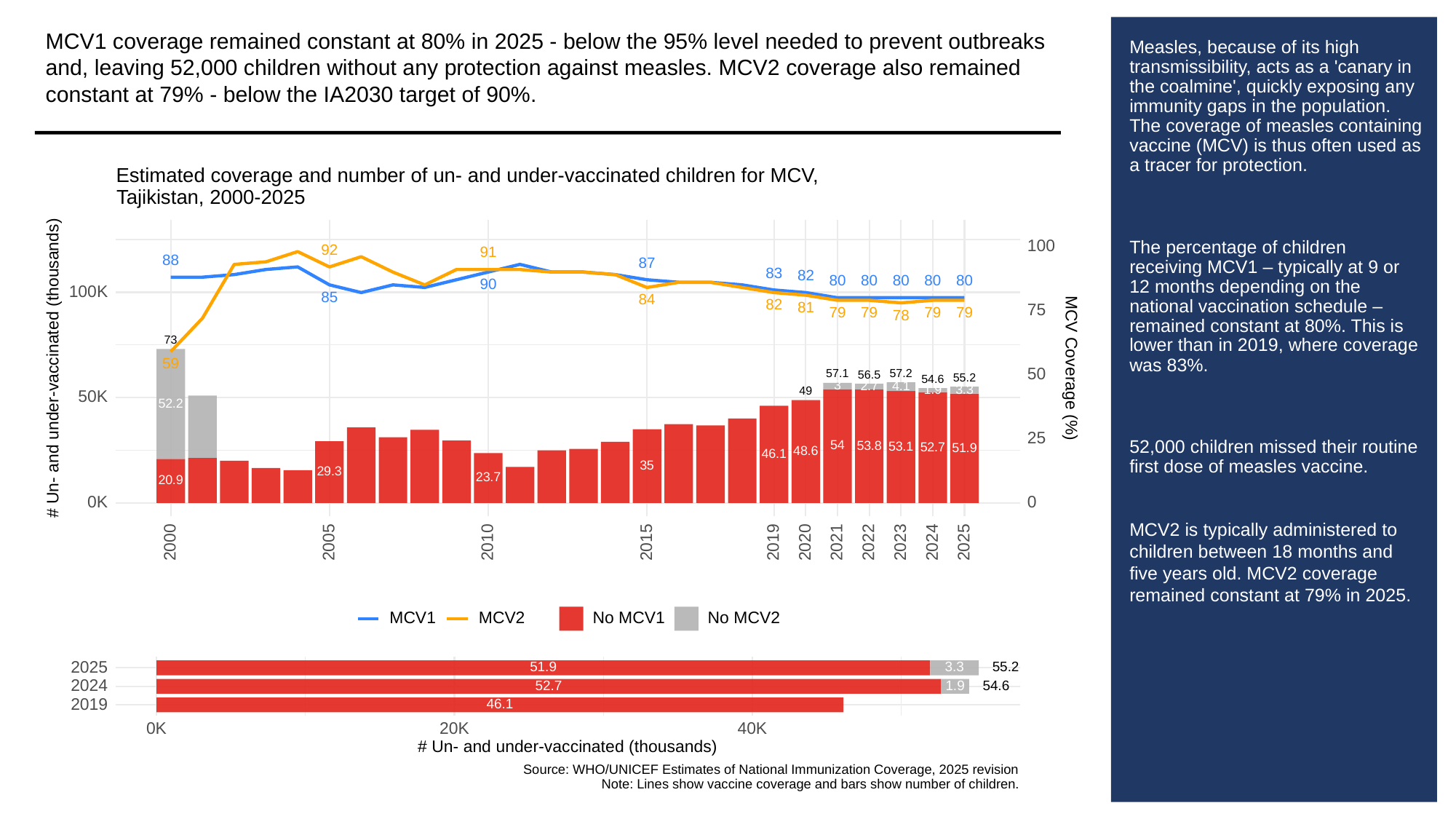

MCV1 coverage remained constant at 80% in 2025 - below the 95% level needed to prevent outbreaks and, leaving 52,000 children without any protection against measles. MCV2 coverage also remained constant at 79% - below the IA2030 target of 90%.
# Measles, because of its high transmissibility, acts as a 'canary in the coalmine', quickly exposing any immunity gaps in the population. The coverage of measles containing vaccine (MCV) is thus often used as a tracer for protection.

The percentage of children receiving MCV1 – typically at 9 or 12 months depending on the national vaccination schedule – remained constant at 80%. This is lower than in 2019, where coverage was 83%.

52,000 children missed their routine first dose of measles vaccine.

MCV2 is typically administered to children between 18 months and five years old. MCV2 coverage remained constant at 79% in 2025.

Estimated coverage and number of un- and under-vaccinated children for MCV,
Tajikistan, 2000-2025

100
92
91

88
87

83
82
80
80
80
80
80
90
100K

85
84
82
81
75
79
79
79
79
78
73

59
# Un- and under-vaccinated (thousands)
MCV Coverage (%)
50
57.2
57.1
56.5
55.2
54.6
3
2.7
4.1

1.9
3.3

49

50K

52.2

25

54

53.8

53.1
52.7
51.9
48.6

46.1

35

29.3

23.7
20.9
0K
0

2023
2000
2005
2010
2015
2019
2020
2021
2022
2024
2025

MCV1
MCV2
No MCV1
No MCV2

2025
3.3
51.9
55.2

2024
52.7
1.9
54.6

2019
46.1

0K
20K
40K
# Un- and under-vaccinated (thousands)
Source: WHO/UNICEF Estimates of National Immunization Coverage, 2025 revision
Note: Lines show vaccine coverage and bars show number of children.